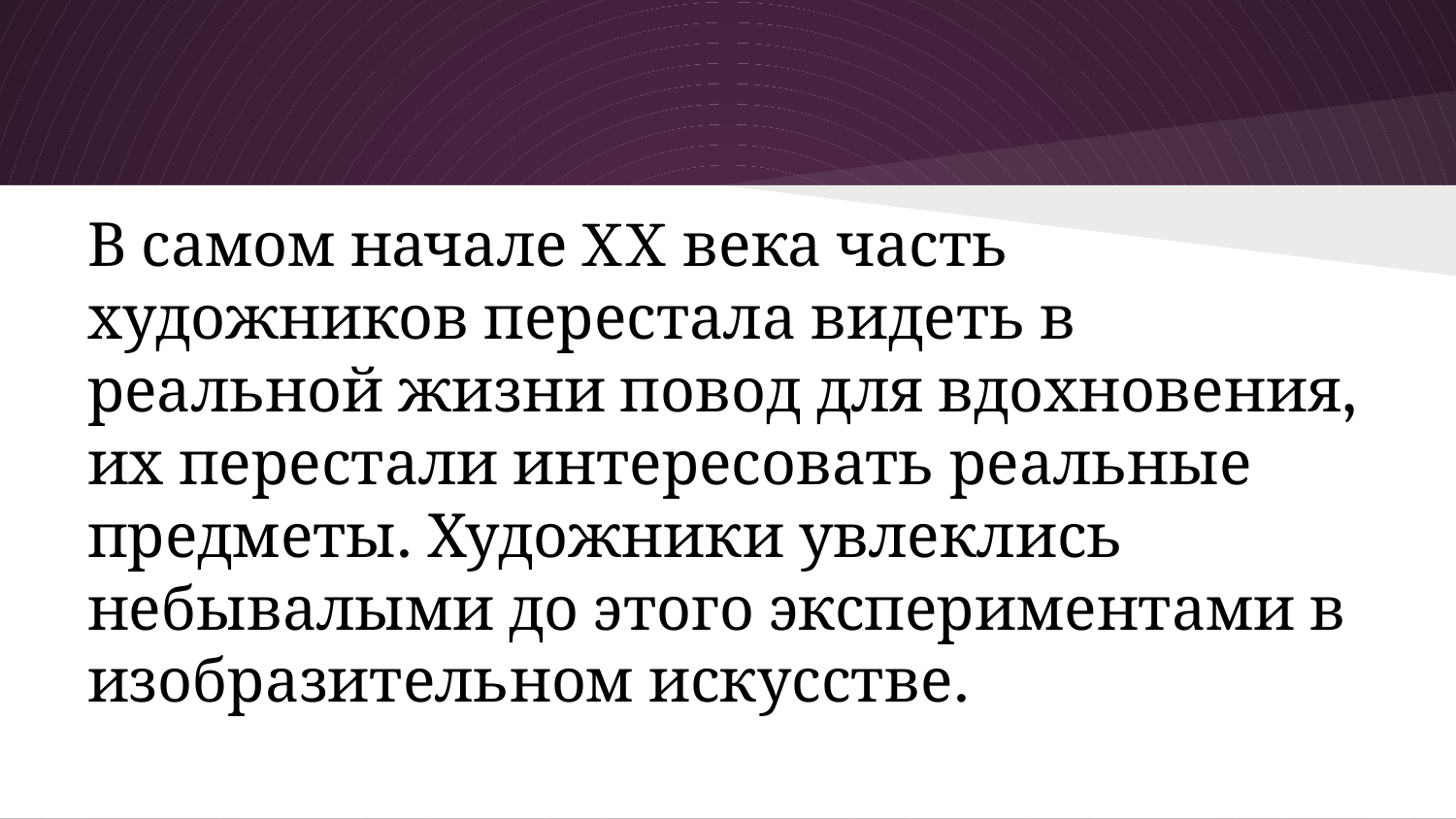

В самом начале XX века часть художников перестала видеть в реальной жизни повод для вдохновения, их перестали интересовать реальные предметы. Художники увлеклись небывалыми до этого экспериментами в изобразительном искусстве.